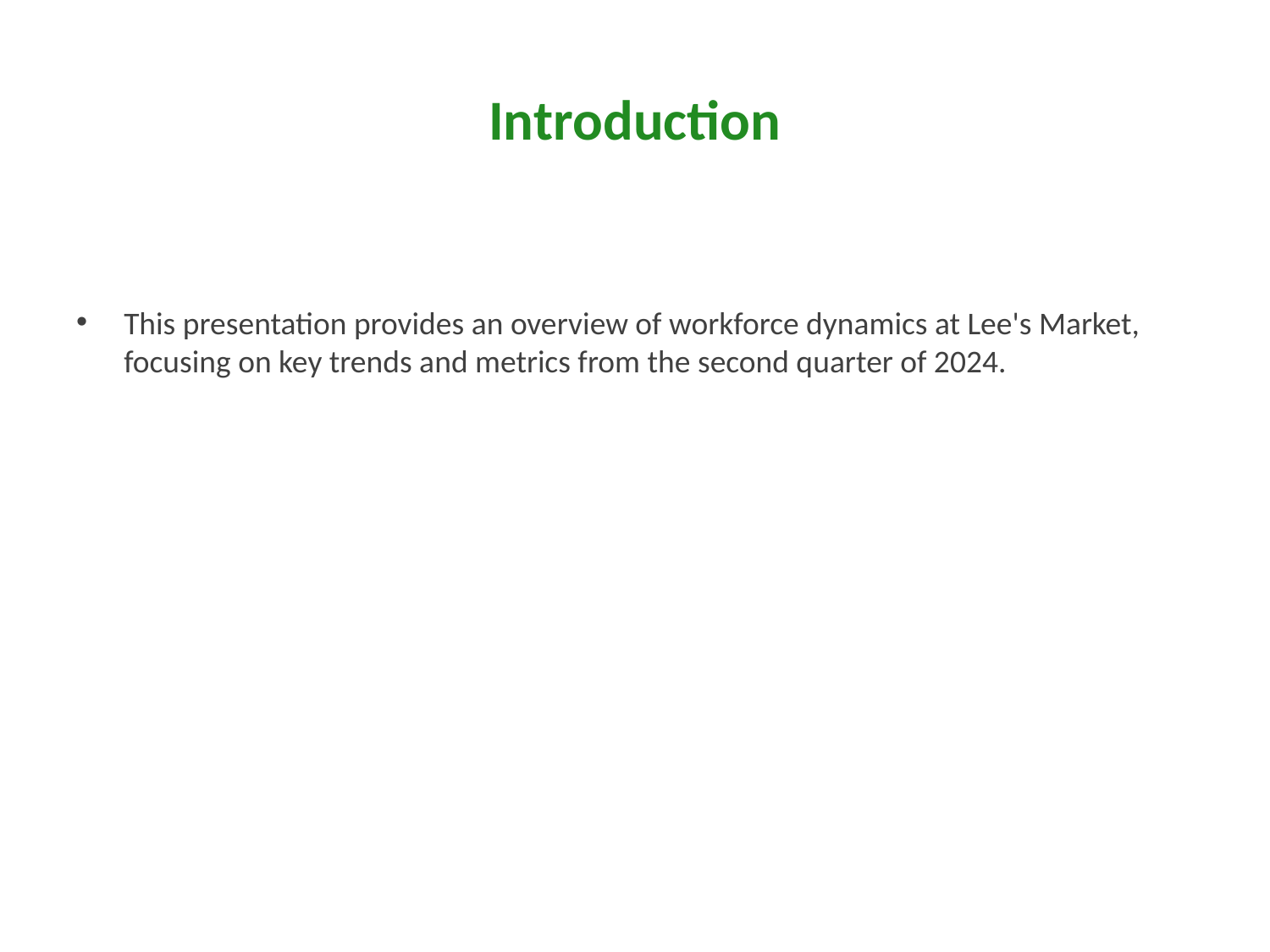

# Introduction

This presentation provides an overview of workforce dynamics at Lee's Market, focusing on key trends and metrics from the second quarter of 2024.